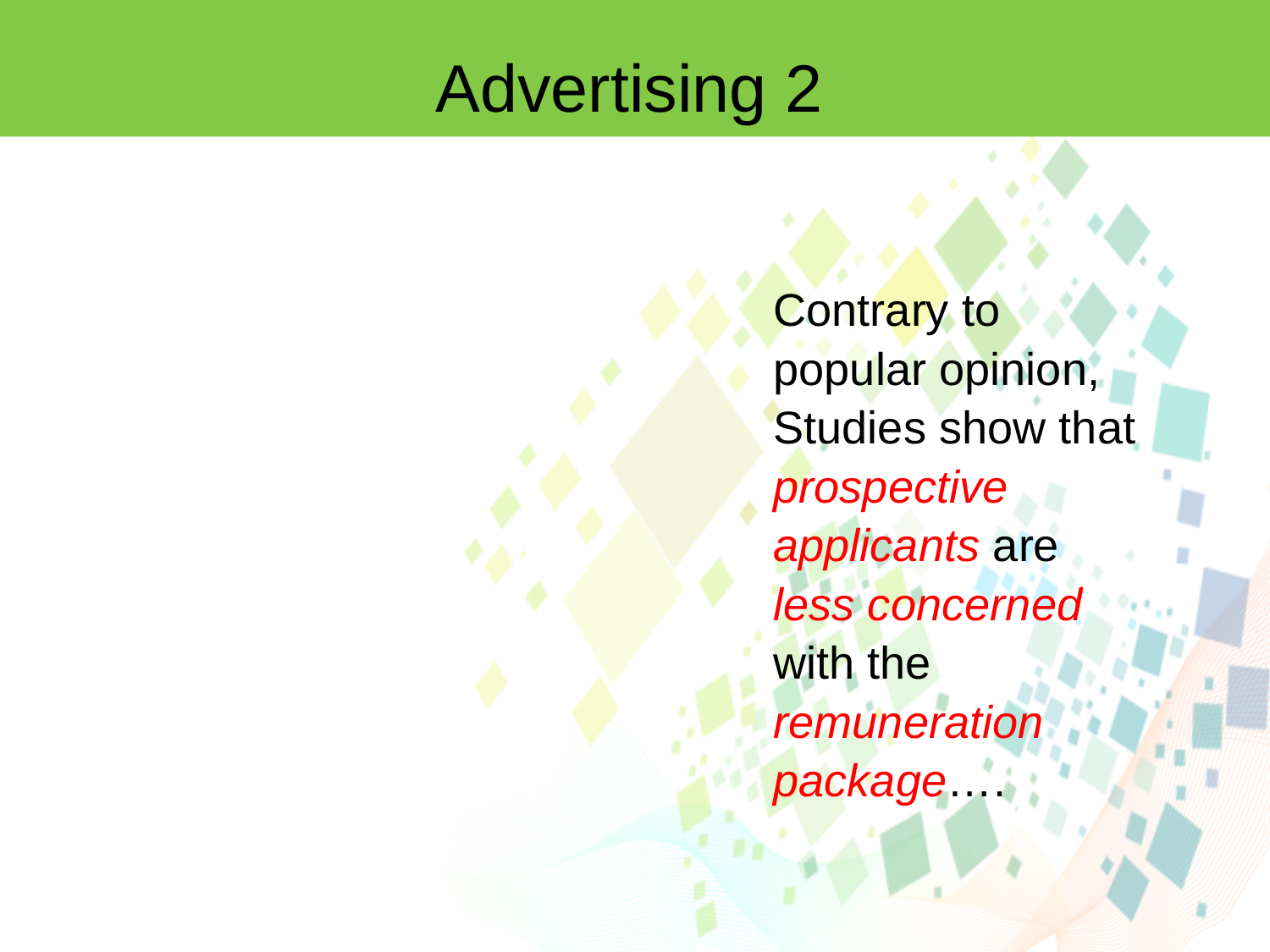

Advertising 2
Contrary to popular opinion, Studies show that prospective applicants are less concerned with the remuneration package….